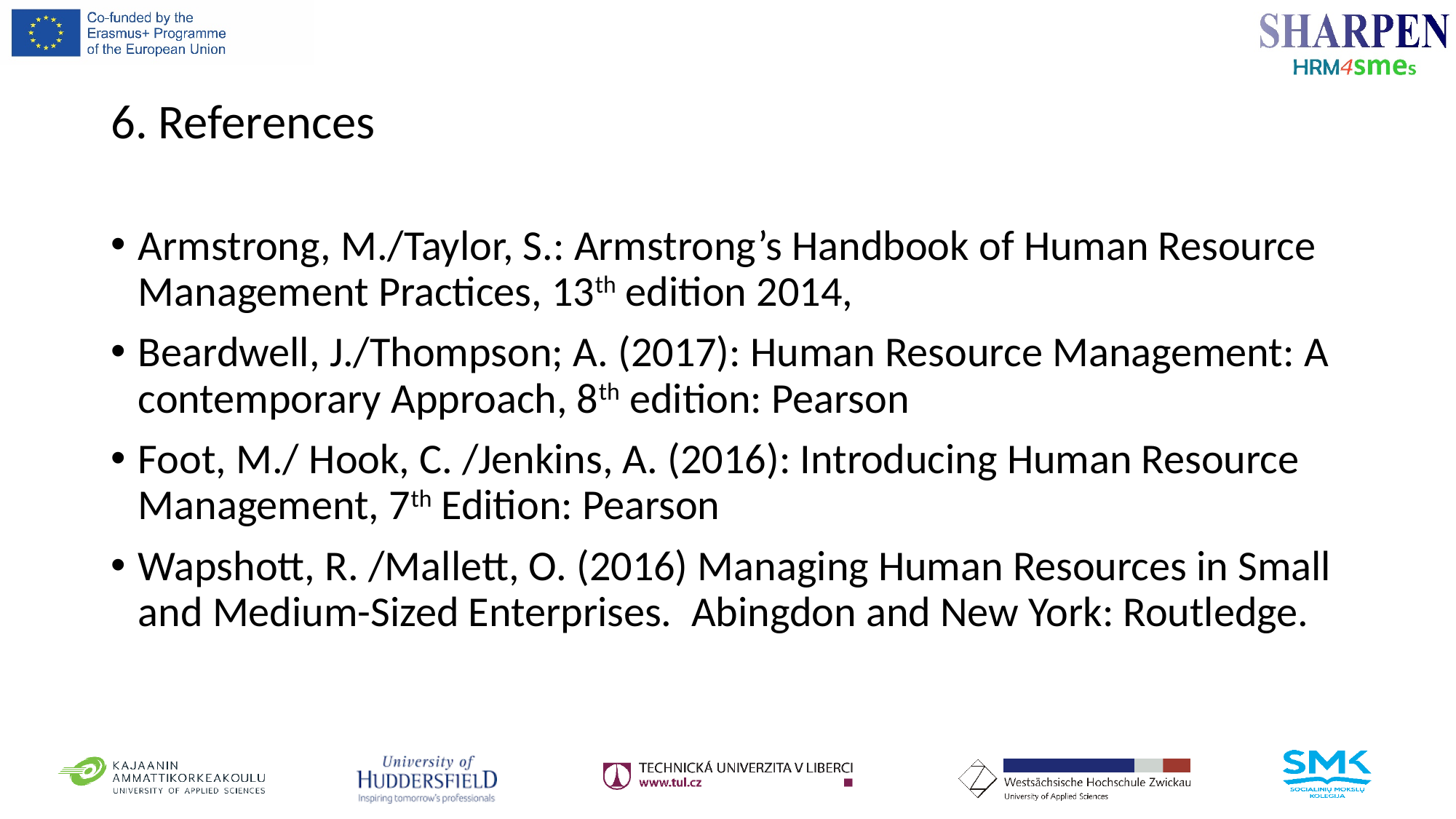

# 6. References
Armstrong, M./Taylor, S.: Armstrong’s Handbook of Human Resource Management Practices, 13th edition 2014,
Beardwell, J./Thompson; A. (2017): Human Resource Management: A contemporary Approach, 8th edition: Pearson
Foot, M./ Hook, C. /Jenkins, A. (2016): Introducing Human Resource Management, 7th Edition: Pearson
Wapshott, R. /Mallett, O. (2016) Managing Human Resources in Small and Medium-Sized Enterprises.  Abingdon and New York: Routledge.